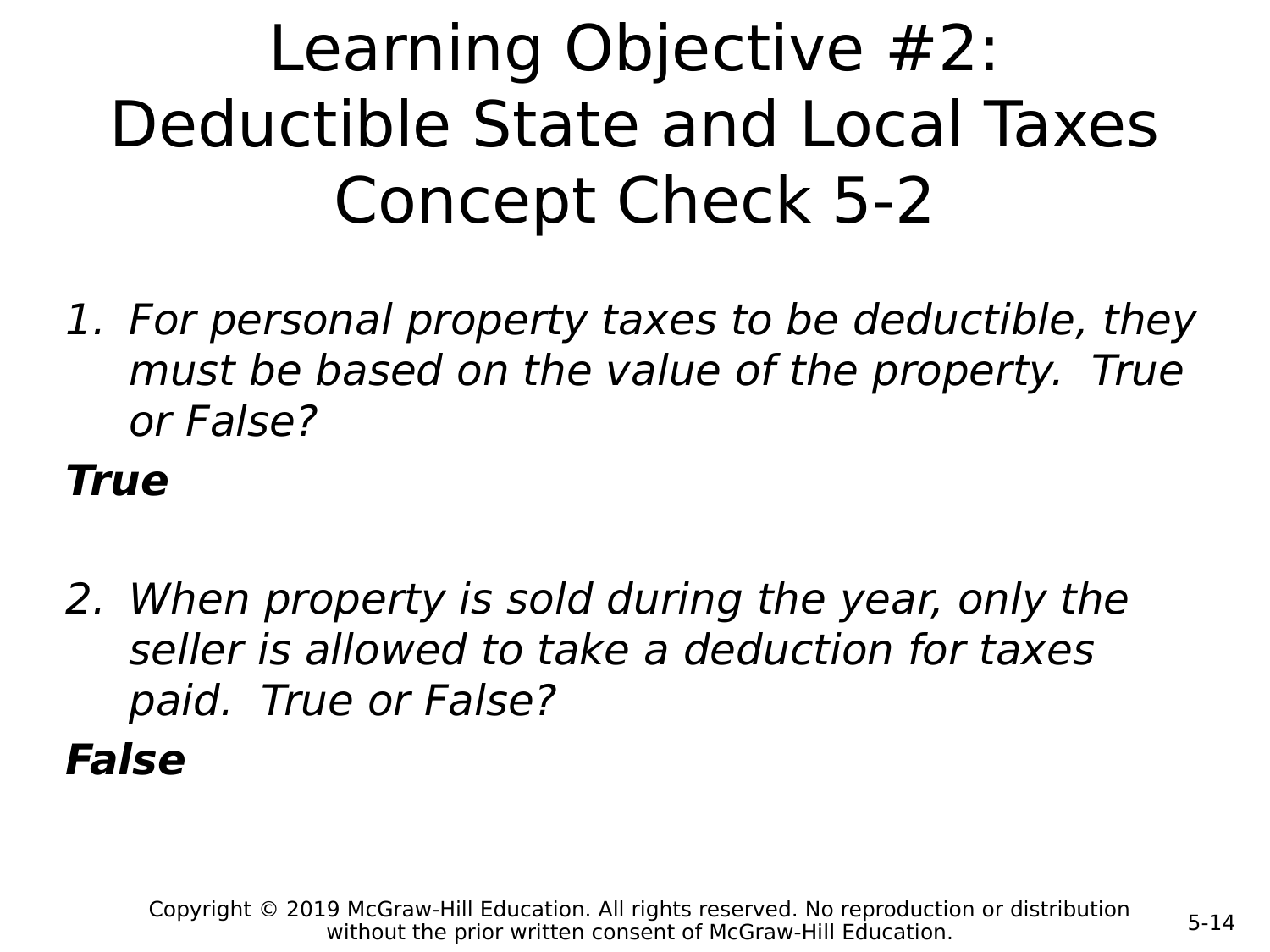

# Learning Objective #2: Deductible State and Local Taxes Concept Check 5-2
For personal property taxes to be deductible, they must be based on the value of the property.  True or False?
True

When property is sold during the year, only the seller is allowed to take a deduction for taxes paid.  True or False?
False